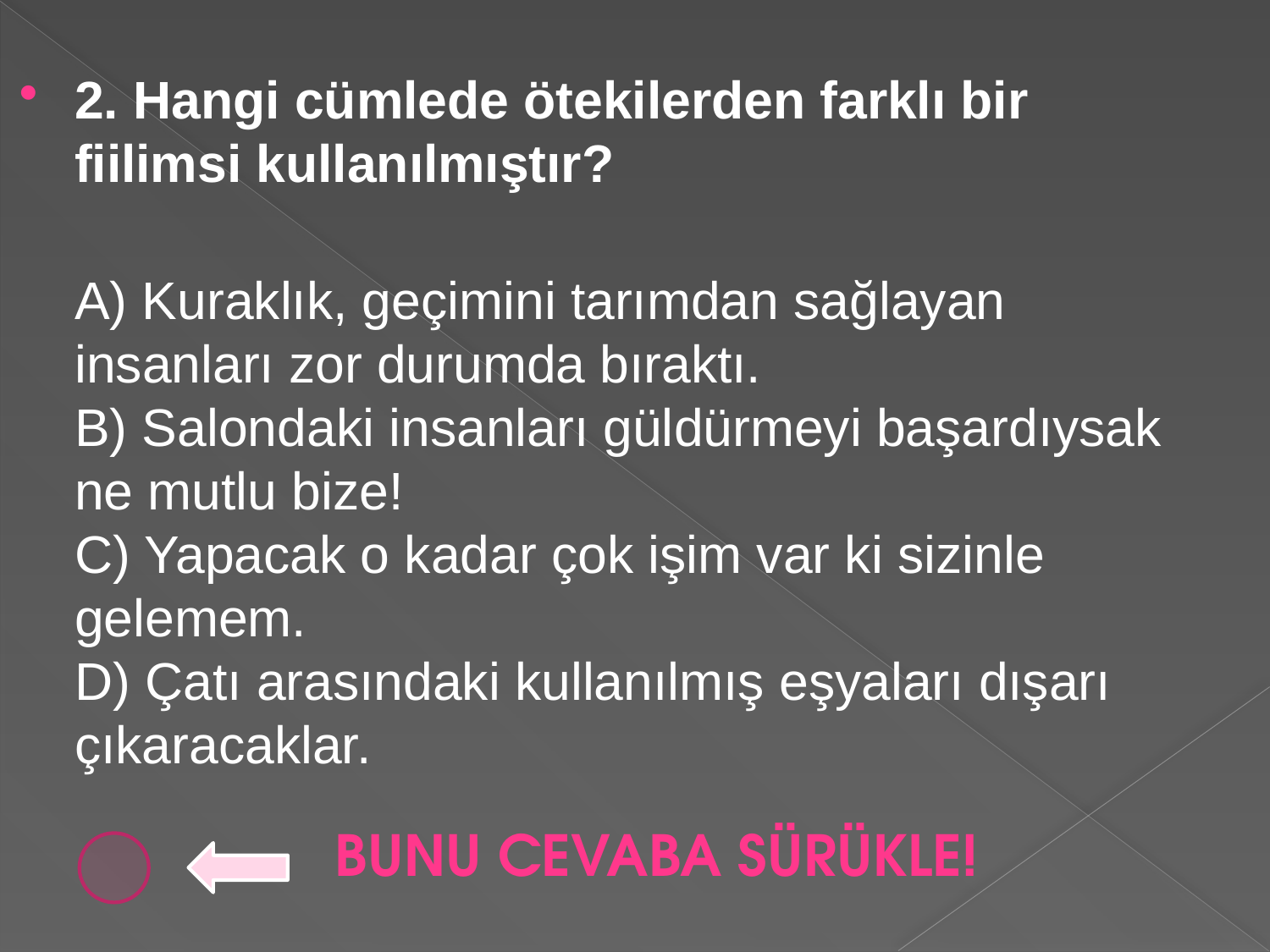

2. Hangi cümlede ötekilerden farklı bir fiilimsi kullanılmıştır?
A) Kuraklık, geçimini tarımdan sağlayan insanları zor durumda bıraktı.
B) Salondaki insanları güldürmeyi başardıysak ne mutlu bize!
C) Yapacak o kadar çok işim var ki sizinle gelemem.
D) Çatı arasındaki kullanılmış eşyaları dışarı çıkaracaklar.
BUNU CEVABA SÜRÜKLE!